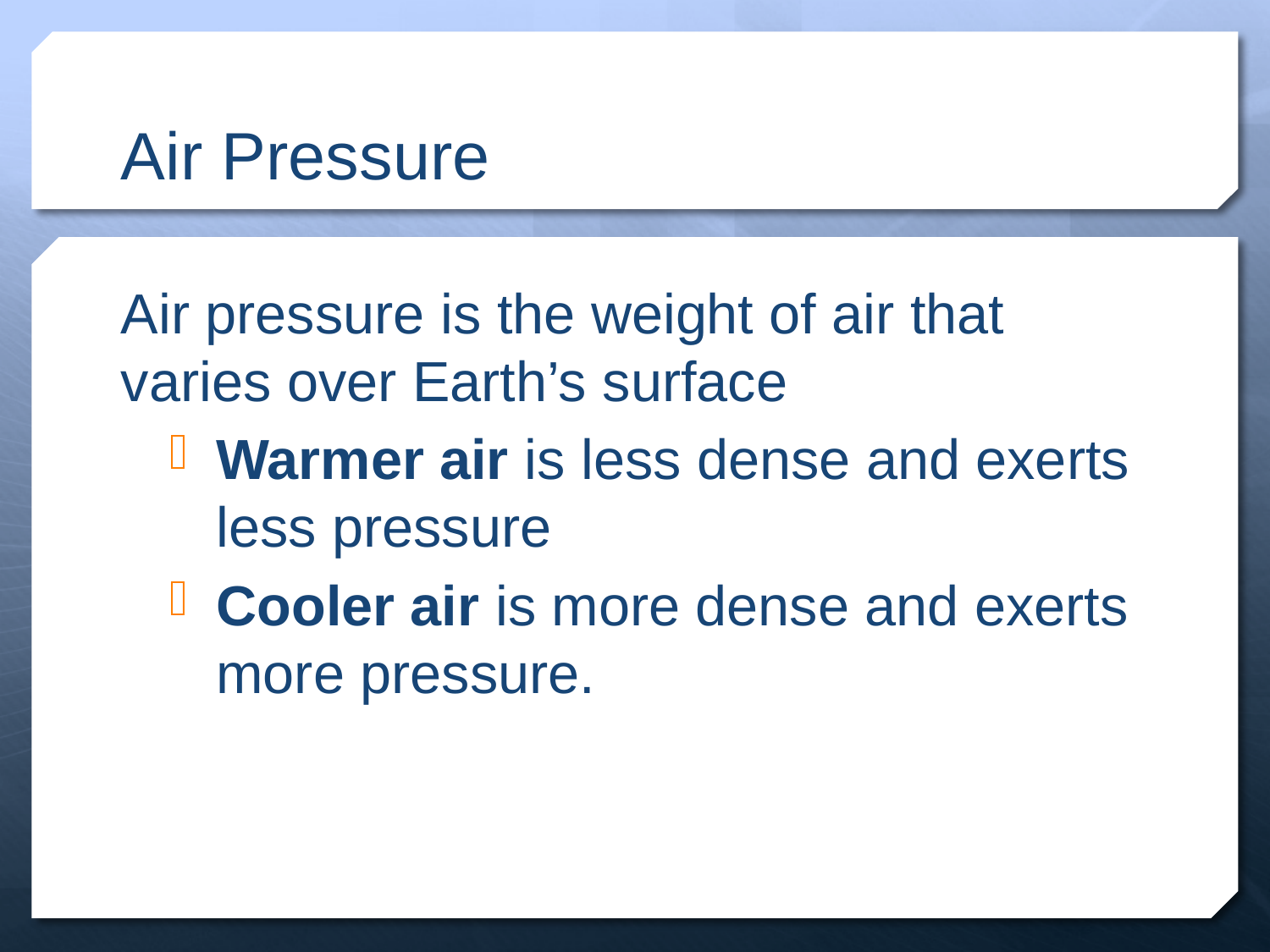

# Air Pressure
Air pressure is the weight of air that varies over Earth’s surface
Warmer air is less dense and exerts less pressure
Cooler air is more dense and exerts more pressure.